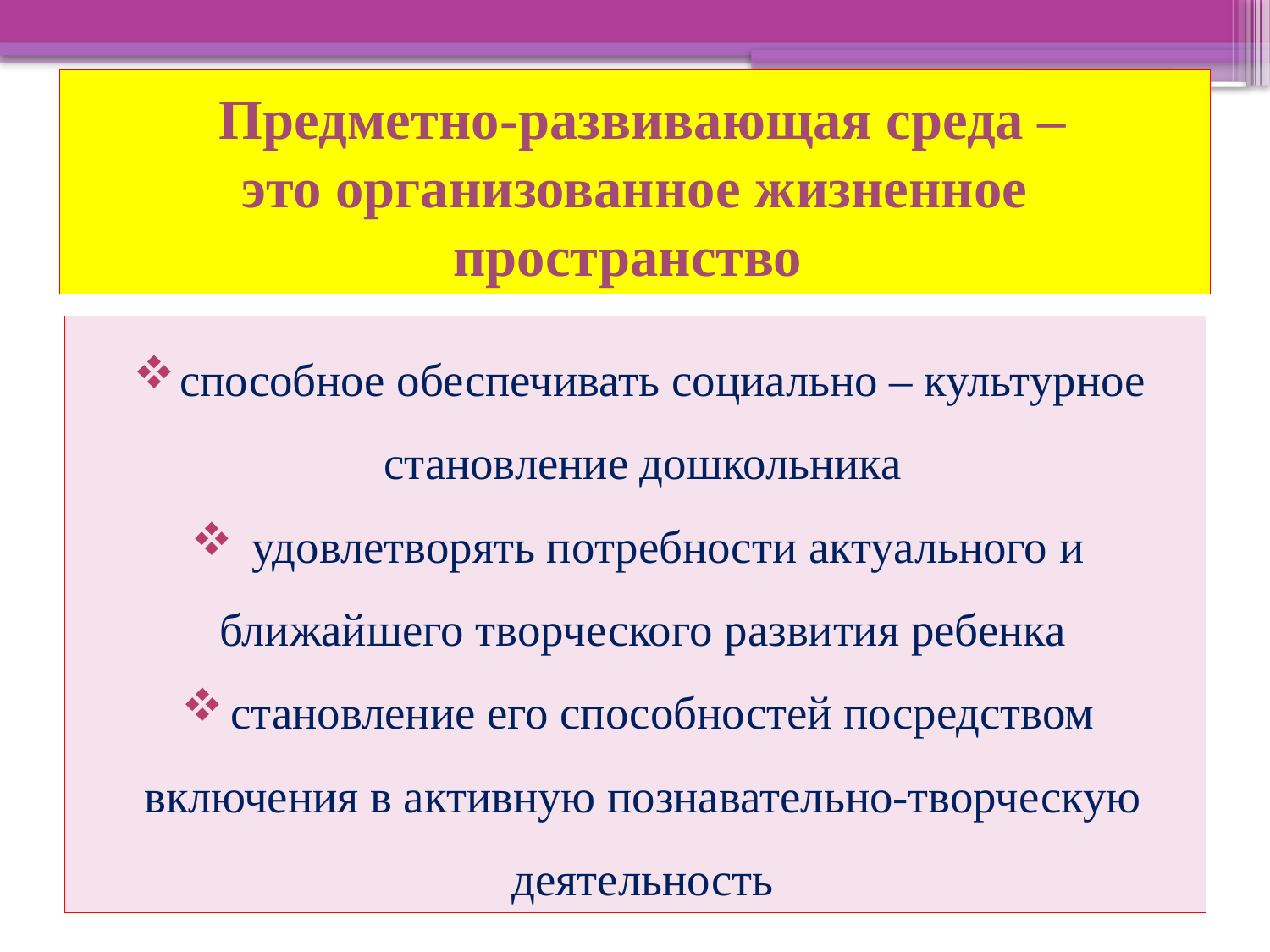

# Предметно-развивающая среда – это организованное жизненное пространство
способное обеспечивать социально – культурное становление дошкольника
 удовлетворять потребности актуального и ближайшего творческого развития ребенка
становление его способностей посредством включения в активную познавательно-творческую деятельность